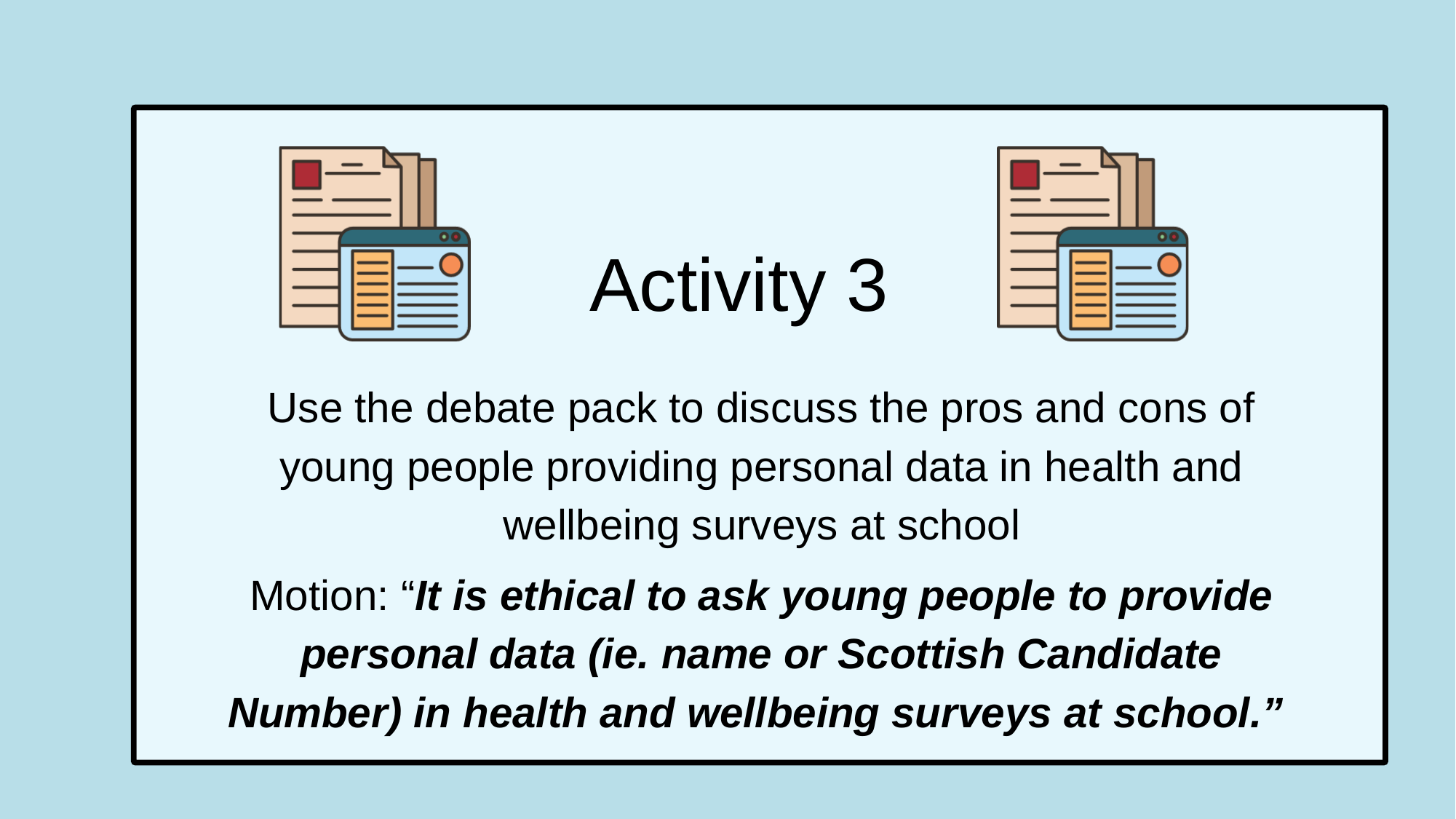

Activity 3
Use the debate pack to discuss the pros and cons of young people providing personal data in health and wellbeing surveys at school
Motion: “It is ethical to ask young people to provide personal data (ie. name or Scottish Candidate Number) in health and wellbeing surveys at school.”